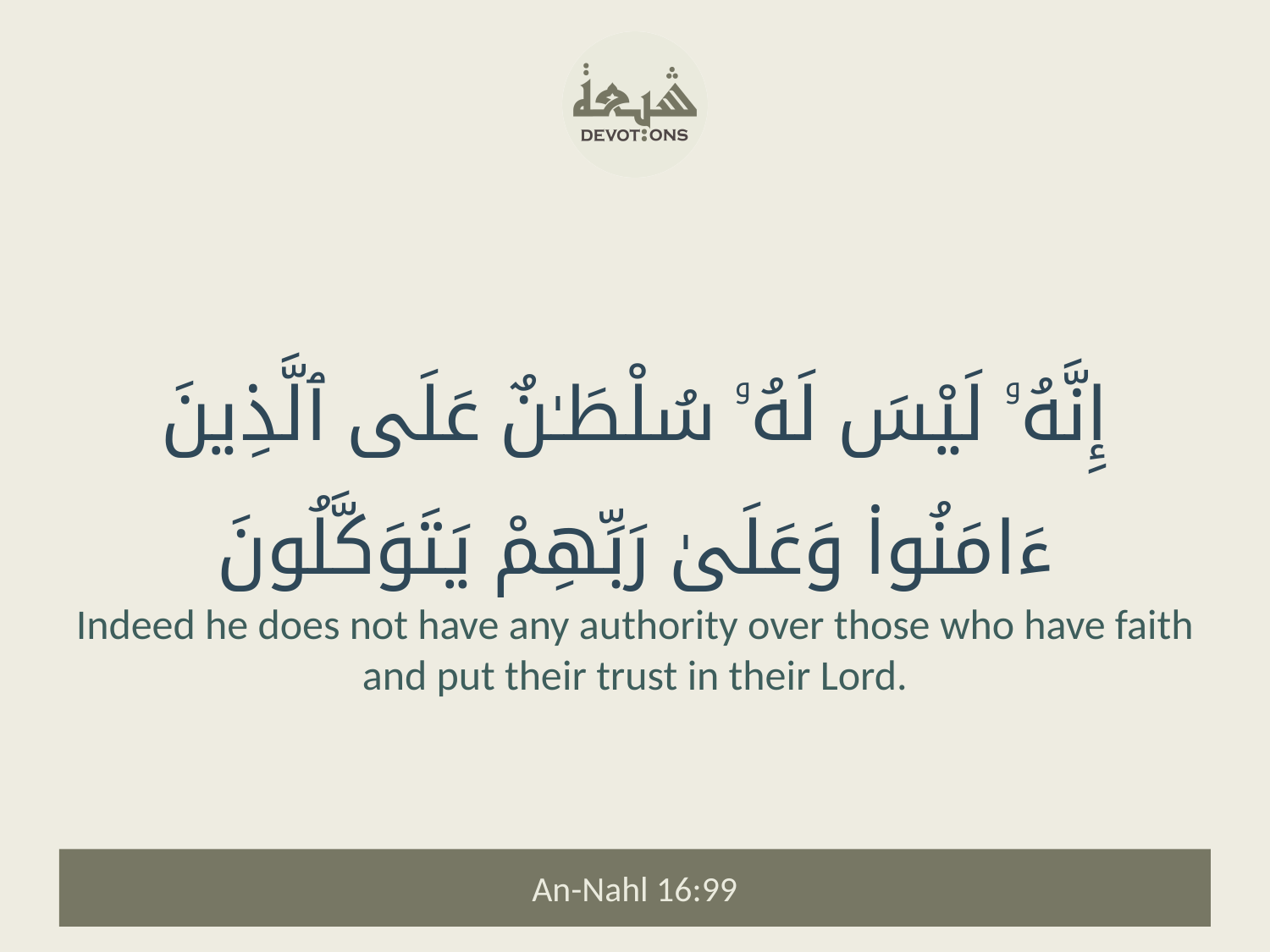

إِنَّهُۥ لَيْسَ لَهُۥ سُلْطَـٰنٌ عَلَى ٱلَّذِينَ ءَامَنُوا۟ وَعَلَىٰ رَبِّهِمْ يَتَوَكَّلُونَ
Indeed he does not have any authority over those who have faith and put their trust in their Lord.
An-Nahl 16:99